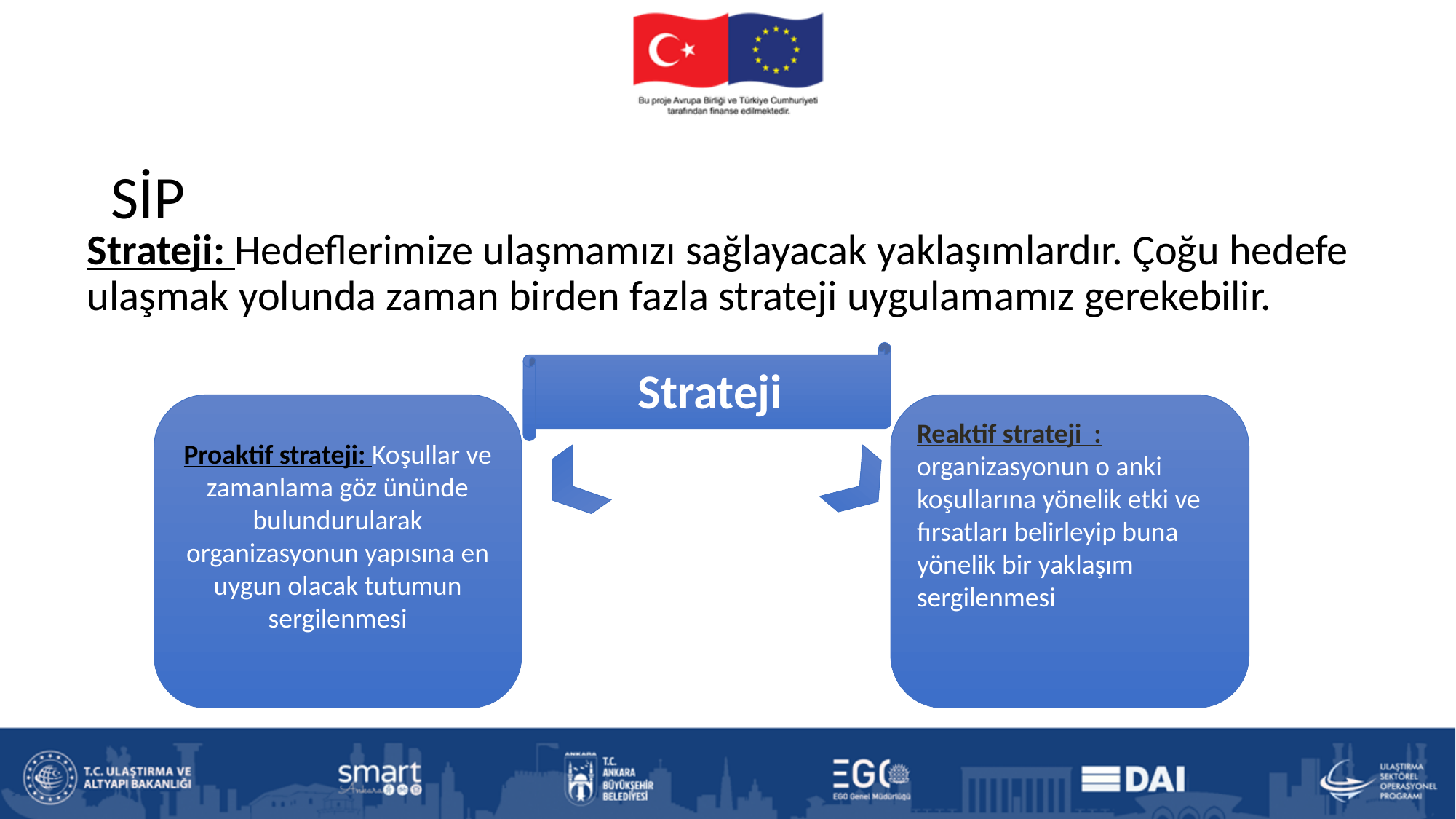

Strateji: Hedeflerimize ulaşmamızı sağlayacak yaklaşımlardır. Çoğu hedefe ulaşmak yolunda zaman birden fazla strateji uygulamamız gerekebilir.

# SİP
Strateji

Proaktif strateji: Koşullar ve zamanlama göz ününde bulundurularak organizasyonun yapısına en uygun olacak tutumun sergilenmesi

Reaktif strateji  :
organizasyonun o anki koşullarına yönelik etki ve fırsatları belirleyip buna yönelik bir yaklaşım sergilenmesi